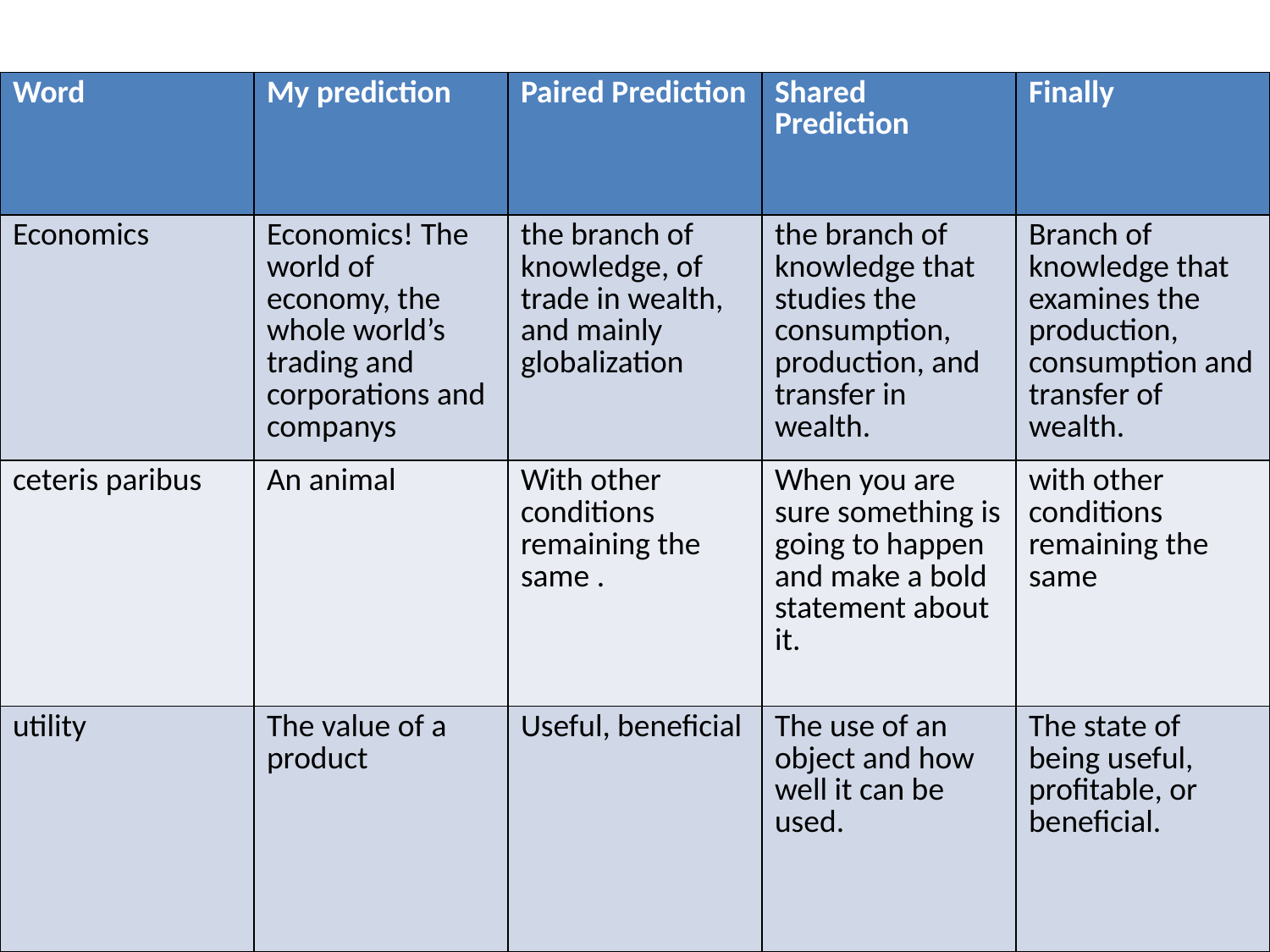

| Word | My prediction | Paired Prediction | Shared Prediction | Finally |
| --- | --- | --- | --- | --- |
| Economics | Economics! The world of economy, the whole world’s trading and corporations and companys | the branch of knowledge, of trade in wealth, and mainly globalization | the branch of knowledge that studies the consumption, production, and transfer in wealth. | Branch of knowledge that examines the production, consumption and transfer of wealth. |
| ceteris paribus | An animal | With other conditions remaining the same . | When you are sure something is going to happen and make a bold statement about it. | with other conditions remaining the same |
| utility | The value of a product | Useful, beneficial | The use of an object and how well it can be used. | The state of being useful, profitable, or beneficial. |